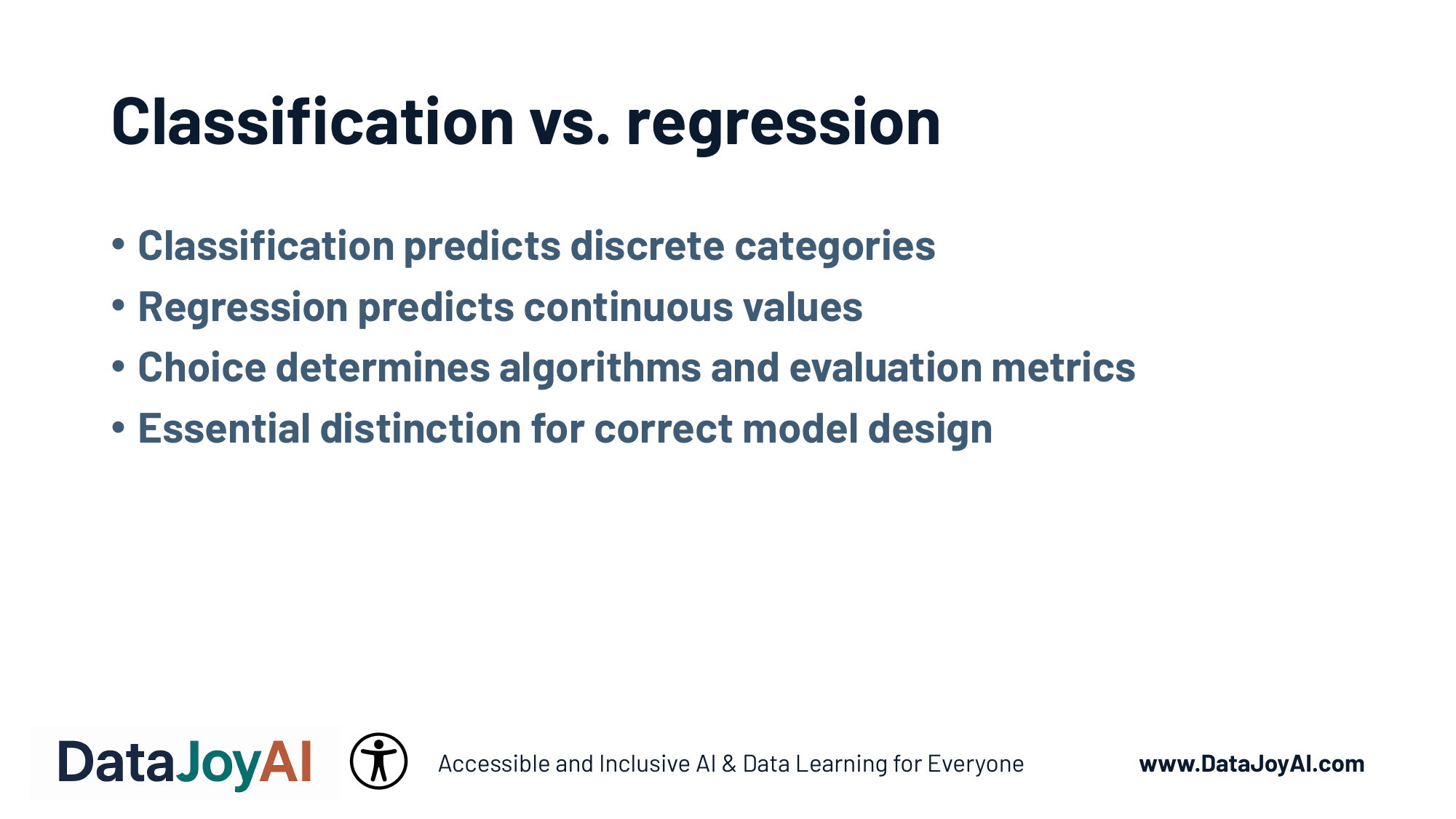

# Classification vs. regression
Classification predicts discrete categories
Regression predicts continuous values
Choice determines algorithms and evaluation metrics
Essential distinction for correct model design